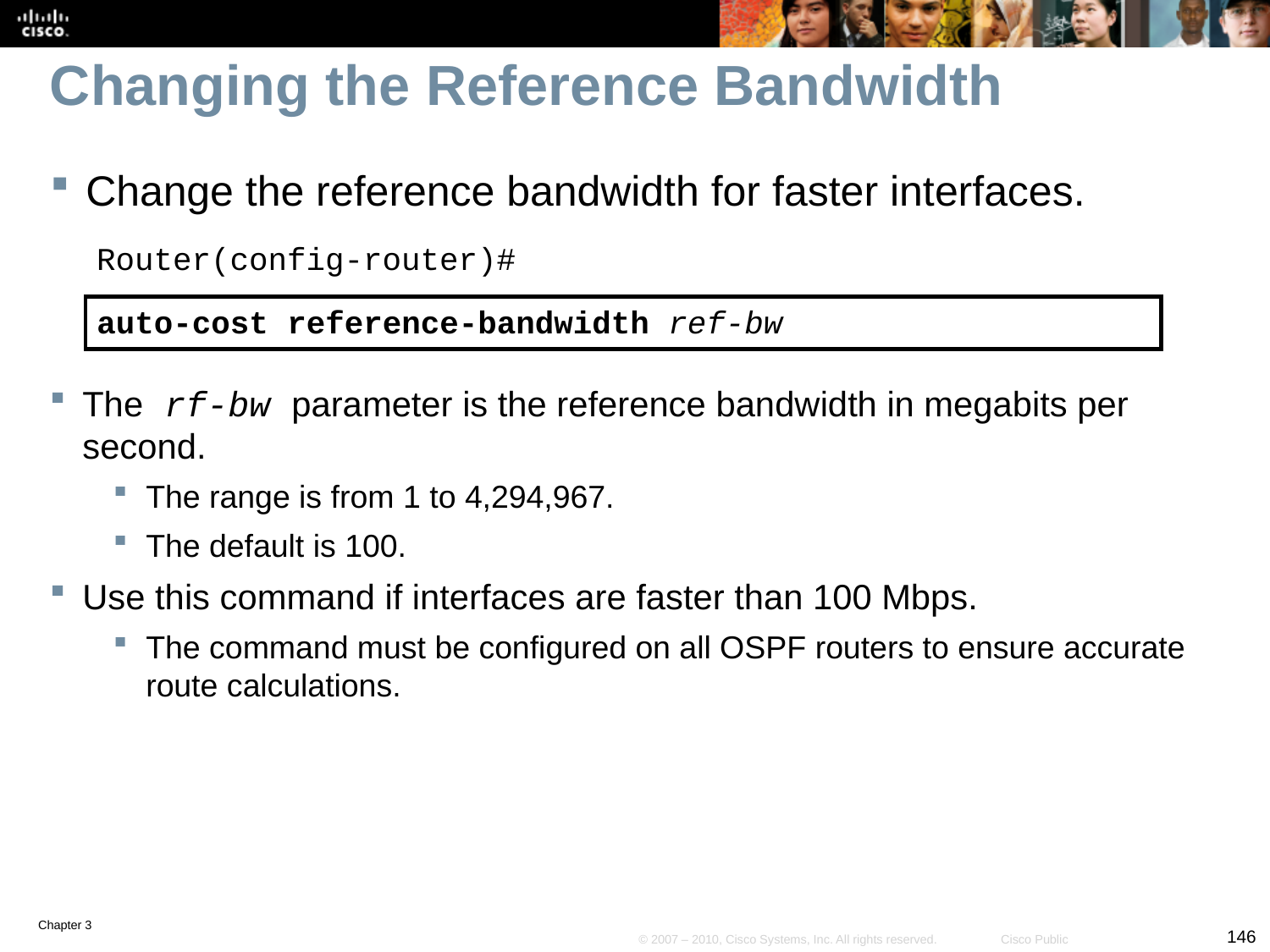

# Changing the Reference Bandwidth
Change the reference bandwidth for faster interfaces.

Router(config-router)#
auto-cost reference-bandwidth ref-bw
The rf-bw parameter is the reference bandwidth in megabits per second.
The range is from 1 to 4,294,967.
The default is 100.
Use this command if interfaces are faster than 100 Mbps.
The command must be configured on all OSPF routers to ensure accurate route calculations.